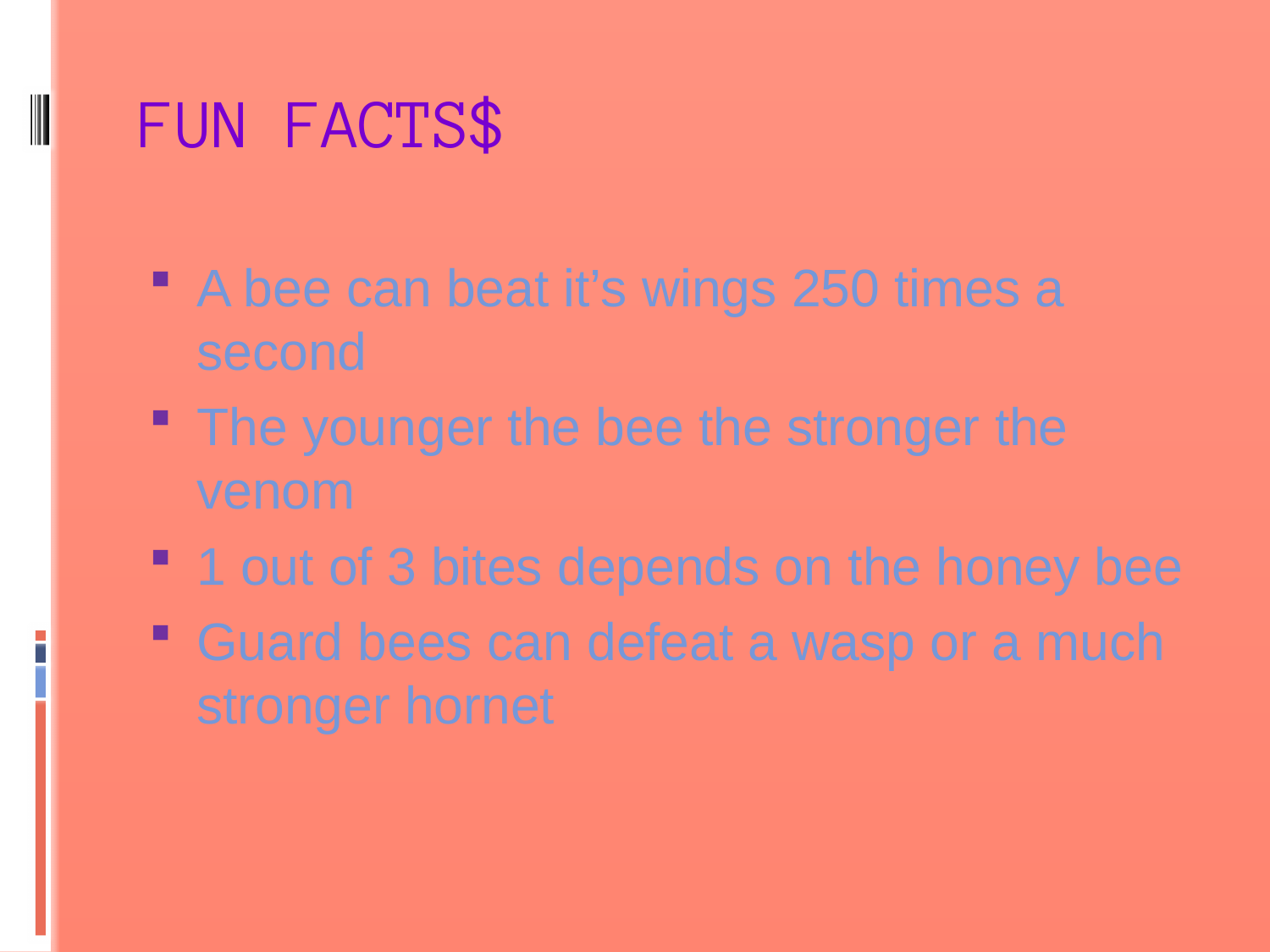

# FUN FACTS$
A bee can beat it’s wings 250 times a second
The younger the bee the stronger the venom
1 out of 3 bites depends on the honey bee
Guard bees can defeat a wasp or a much stronger hornet